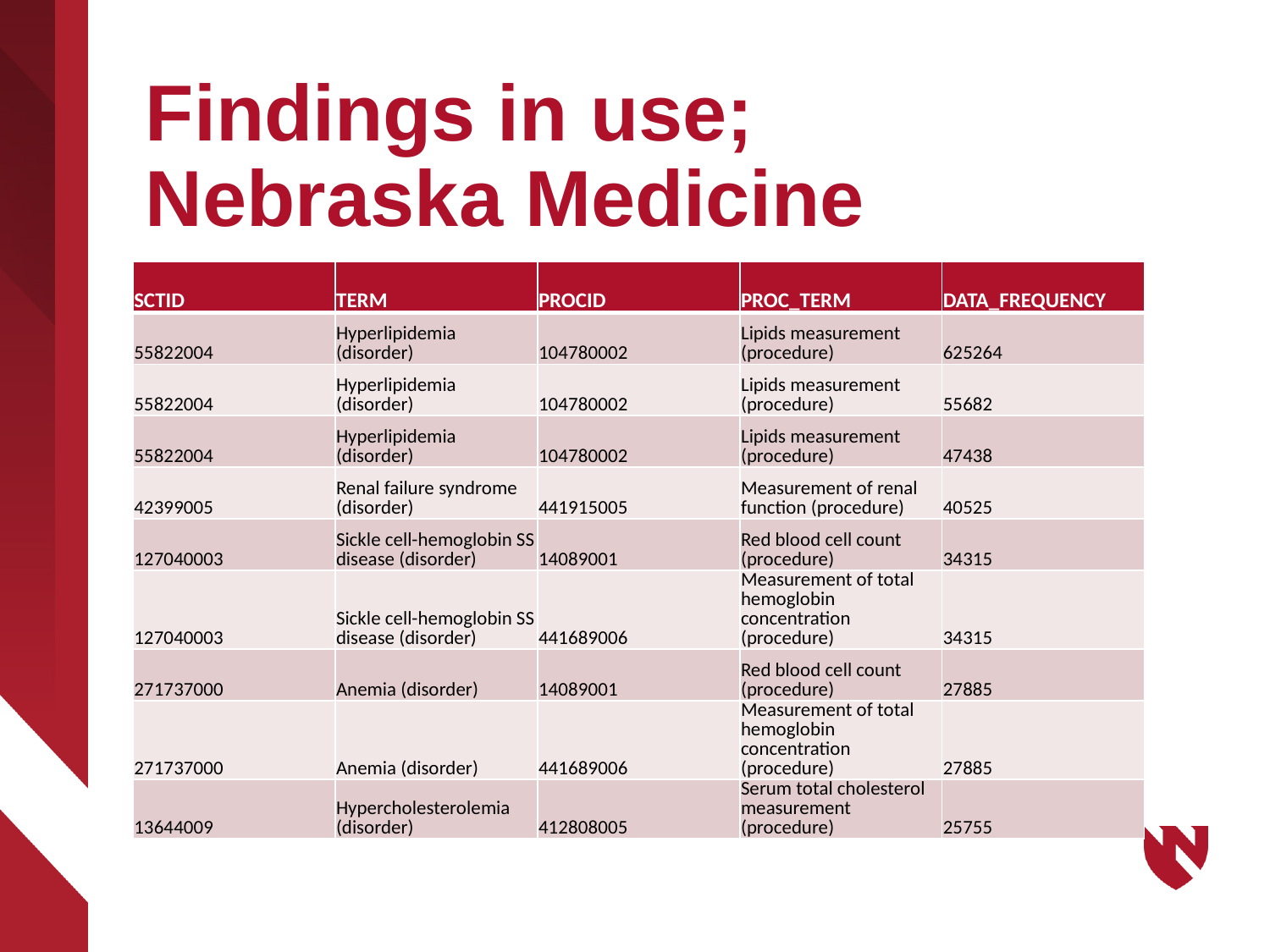

# Findings in use; Nebraska Medicine
| SCTID | TERM | PROCID | PROC\_TERM | DATA\_FREQUENCY |
| --- | --- | --- | --- | --- |
| 55822004 | Hyperlipidemia (disorder) | 104780002 | Lipids measurement (procedure) | 625264 |
| 55822004 | Hyperlipidemia (disorder) | 104780002 | Lipids measurement (procedure) | 55682 |
| 55822004 | Hyperlipidemia (disorder) | 104780002 | Lipids measurement (procedure) | 47438 |
| 42399005 | Renal failure syndrome (disorder) | 441915005 | Measurement of renal function (procedure) | 40525 |
| 127040003 | Sickle cell-hemoglobin SS disease (disorder) | 14089001 | Red blood cell count (procedure) | 34315 |
| 127040003 | Sickle cell-hemoglobin SS disease (disorder) | 441689006 | Measurement of total hemoglobin concentration (procedure) | 34315 |
| 271737000 | Anemia (disorder) | 14089001 | Red blood cell count (procedure) | 27885 |
| 271737000 | Anemia (disorder) | 441689006 | Measurement of total hemoglobin concentration (procedure) | 27885 |
| 13644009 | Hypercholesterolemia (disorder) | 412808005 | Serum total cholesterol measurement (procedure) | 25755 |